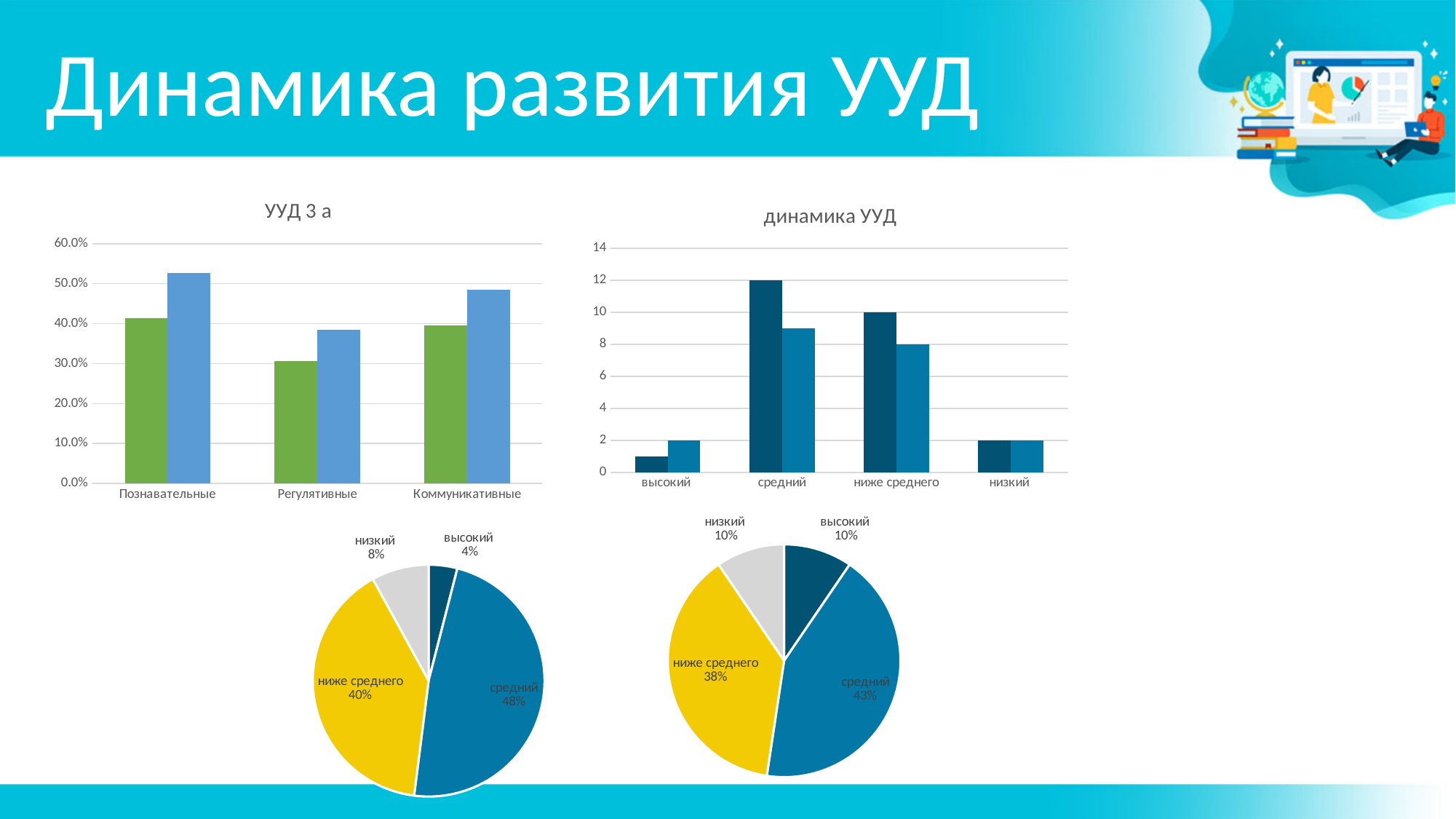

# Динамика развития УУД

### Chart: УУД 3 а

| Category |  |  |
|---|---|---|
| Познавательные | 0.41319163292847505 | 0.527 |
| Регулятивные | 0.3060897435897436 | 0.384 |
| Коммуникативные | 0.39476495726495725 | 0.485 |

### Chart: динамика УУД

| Category |  |  |
|---|---|---|
| высокий  | 1.0 | 2.0 |
| средний | 12.0 | 9.0 |
| ниже среднего | 10.0 | 8.0 |
| низкий  | 2.0 | 2.0 |

### Chart

| Category | чел |
|---|---|
| высокий  | 2.0 |
| средний | 9.0 |
| ниже среднего | 8.0 |
| низкий  | 2.0 |

### Chart

| Category |  |
|---|---|
| высокий  | 1.0 |
| средний | 12.0 |
| ниже среднего | 10.0 |
| низкий  | 2.0 |